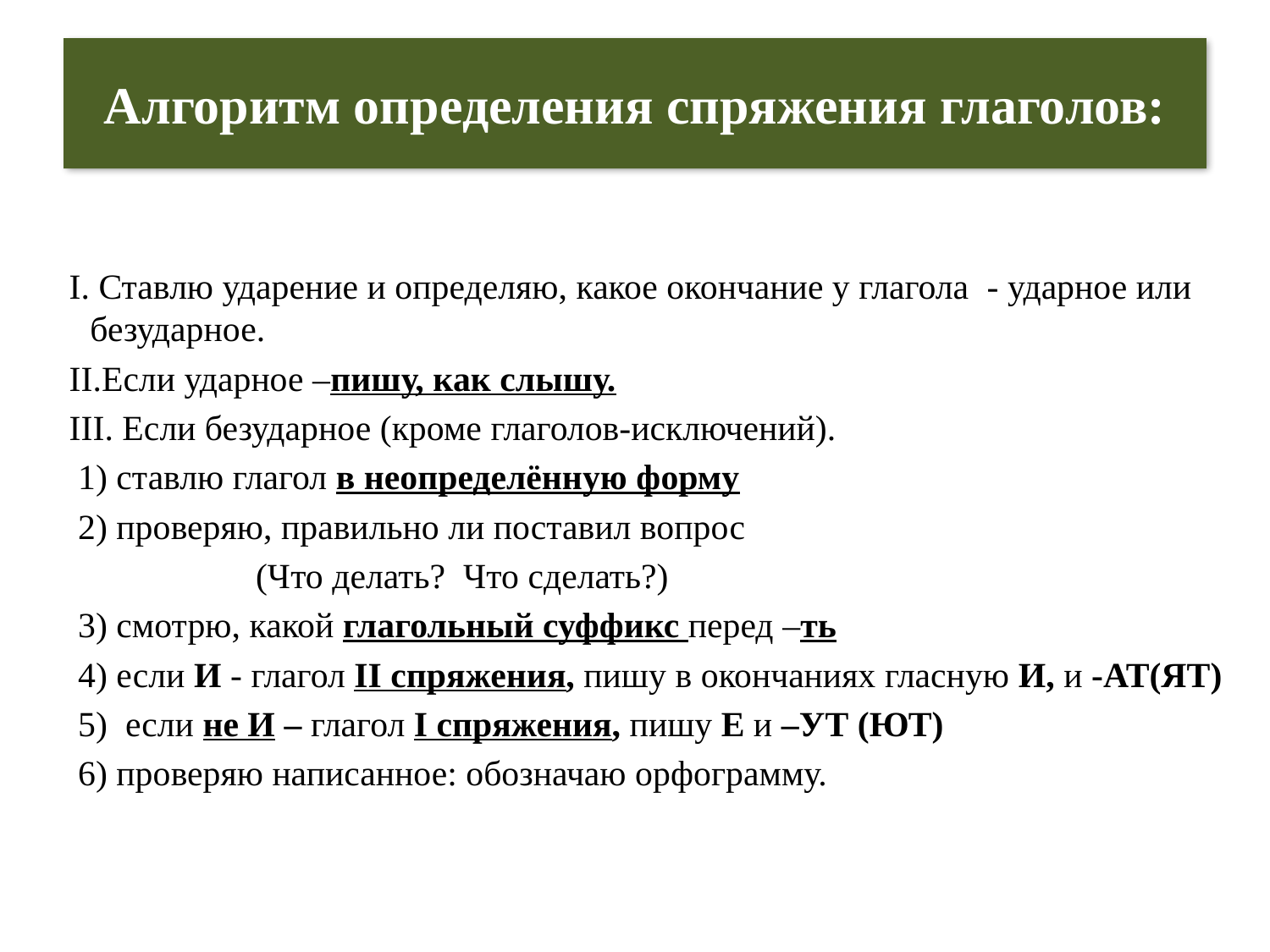

# Алгоритм определения спряжения глаголов:
   I. Ставлю ударение и определяю, какое окончание у глагола  - ударное или безударное.
   II.Если ударное –пишу, как слышу.
   III. Если безударное (кроме глаголов-исключений).
    1) ставлю глагол в неопределённую форму
    2) проверяю, правильно ли поставил вопрос
                        (Что делать?  Что сделать?)
    3) смотрю, какой глагольный суффикс перед –ть
    4) если И - глагол II спряжения, пишу в окончаниях гласную И, и -АТ(ЯТ)
    5)  если не И – глагол I спряжения, пишу Е и –УТ (ЮТ)
    6) проверяю написанное: обозначаю орфограмму.